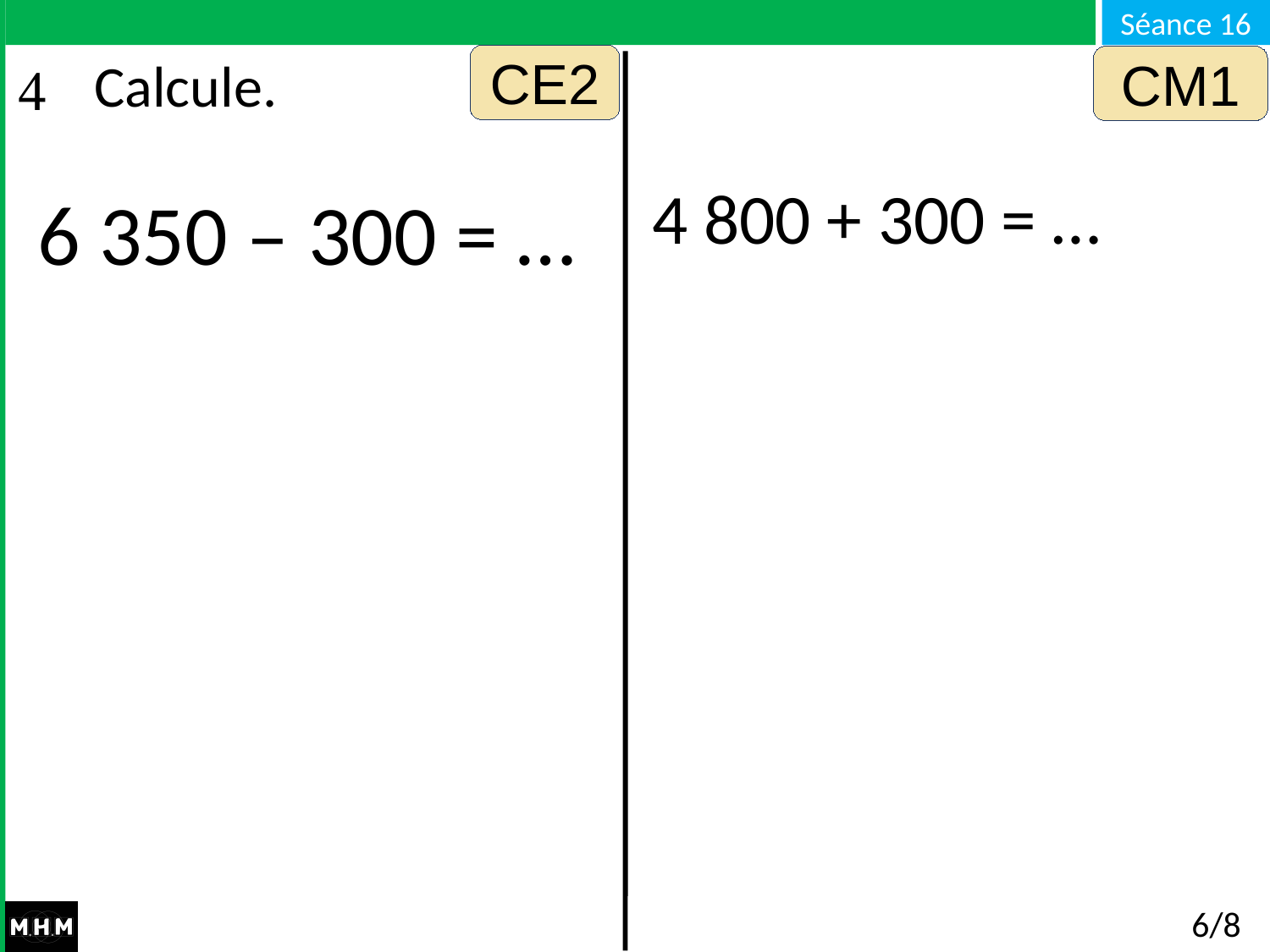

CE2
CM1
# Calcule.

4 800 + 300 = …
6 350 – 300 = …
6/8